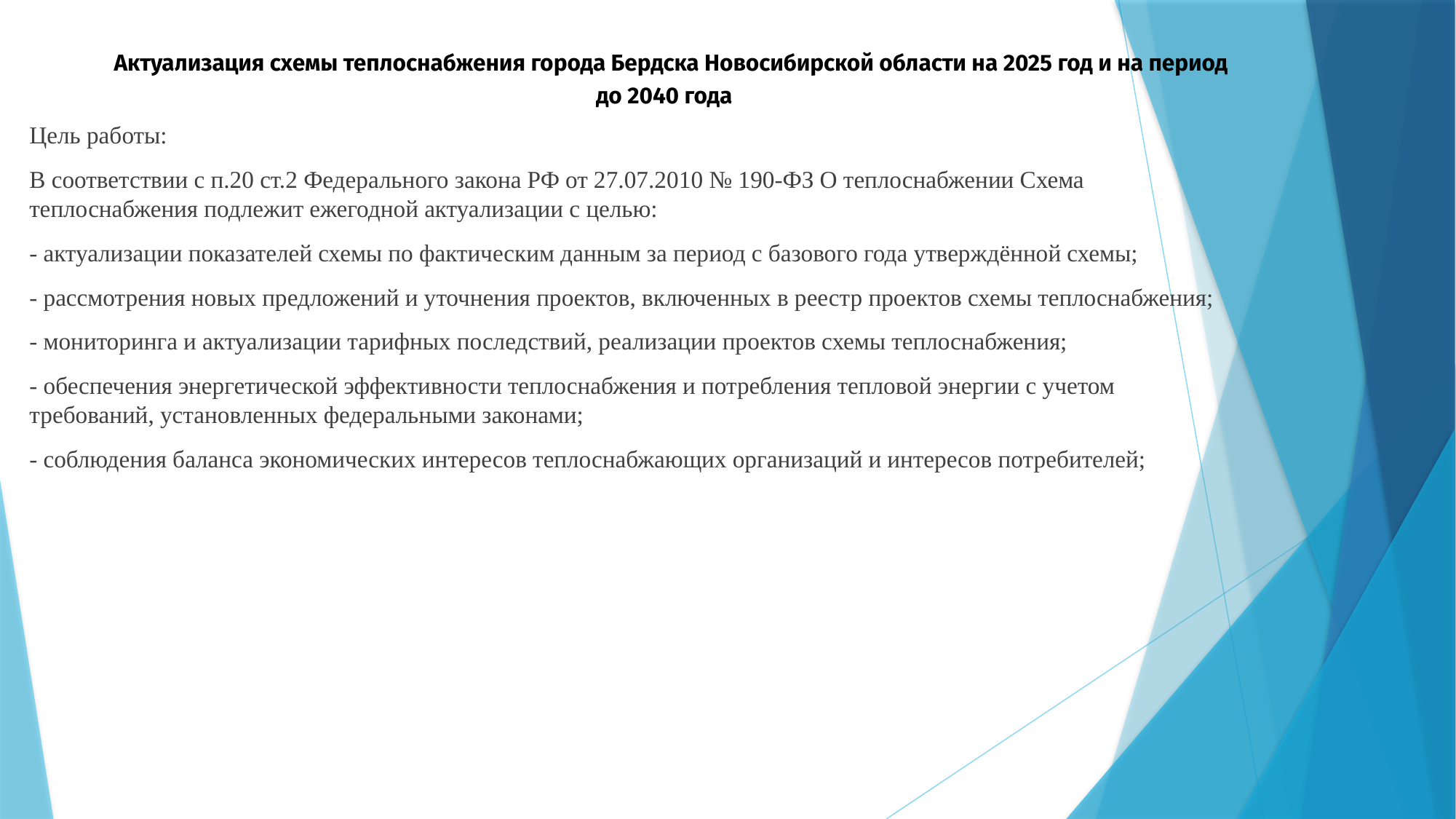

# Актуализация схемы теплоснабжения города Бердска Новосибирской области на 2025 год и на период до 2040 года
Цель работы:
В соответствии с п.20 ст.2 Федерального закона РФ от 27.07.2010 № 190-ФЗ О теплоснабжении Схема теплоснабжения подлежит ежегодной актуализации с целью:
- актуализации показателей схемы по фактическим данным за период с базового года утверждённой схемы;
- рассмотрения новых предложений и уточнения проектов, включенных в реестр проектов схемы теплоснабжения;
- мониторинга и актуализации тарифных последствий, реализации проектов схемы теплоснабжения;
- обеспечения энергетической эффективности теплоснабжения и потребления тепловой энергии с учетом требований, установленных федеральными законами;
- соблюдения баланса экономических интересов теплоснабжающих организаций и интересов потребителей;